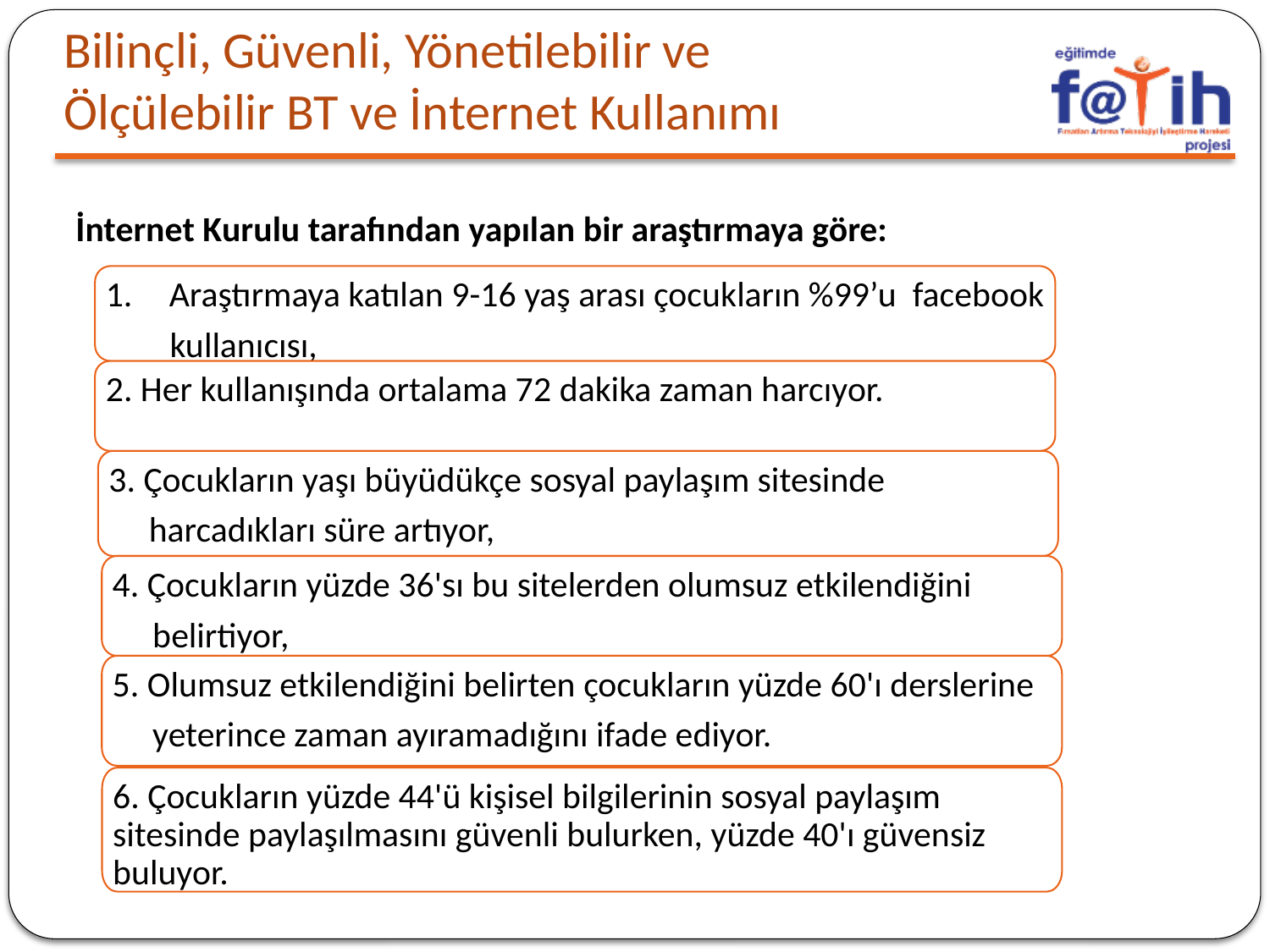

# Bilinçli, Güvenli, Yönetilebilir ve Ölçülebilir BT ve İnternet Kullanımı
İnternet Kurulu tarafından yapılan bir araştırmaya göre:
Araştırmaya katılan 9-16 yaş arası çocukların %99’u  facebook
        kullanıcısı,
2. Her kullanışında ortalama 72 dakika zaman harcıyor.
3. Çocukların yaşı büyüdükçe sosyal paylaşım sitesinde
     harcadıkları süre artıyor,
4. Çocukların yüzde 36'sı bu sitelerden olumsuz etkilendiğini
     belirtiyor,
5. Olumsuz etkilendiğini belirten çocukların yüzde 60'ı derslerine
     yeterince zaman ayıramadığını ifade ediyor.
6. Çocukların yüzde 44'ü kişisel bilgilerinin sosyal paylaşım sitesinde paylaşılmasını güvenli bulurken, yüzde 40'ı güvensiz buluyor.